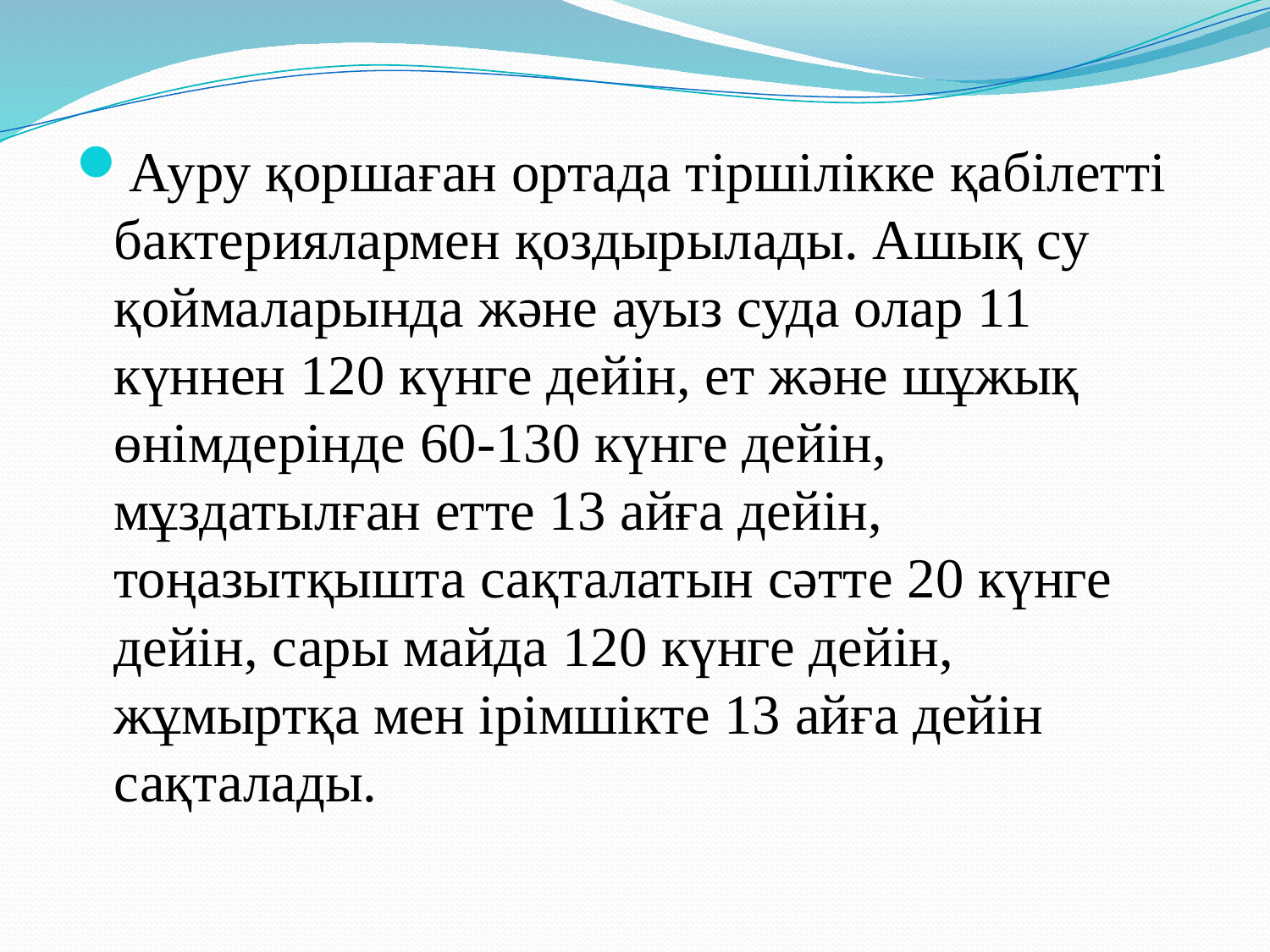

Ауру қоршаған ортада тіршілікке қабілетті бактериялармен қоздырылады. Ашық су қоймаларында және ауыз суда олар 11 күннен 120 күнге дейін, ет және шұжық өнімдерінде 60-130 күнге дейін, мұздатылған етте 13 айға дейін, тоңазытқышта сақталатын сәтте 20 күнге дейін, сары майда 120 күнге дейін, жұмыртқа мен ірімшікте 13 айға дейін сақталады.